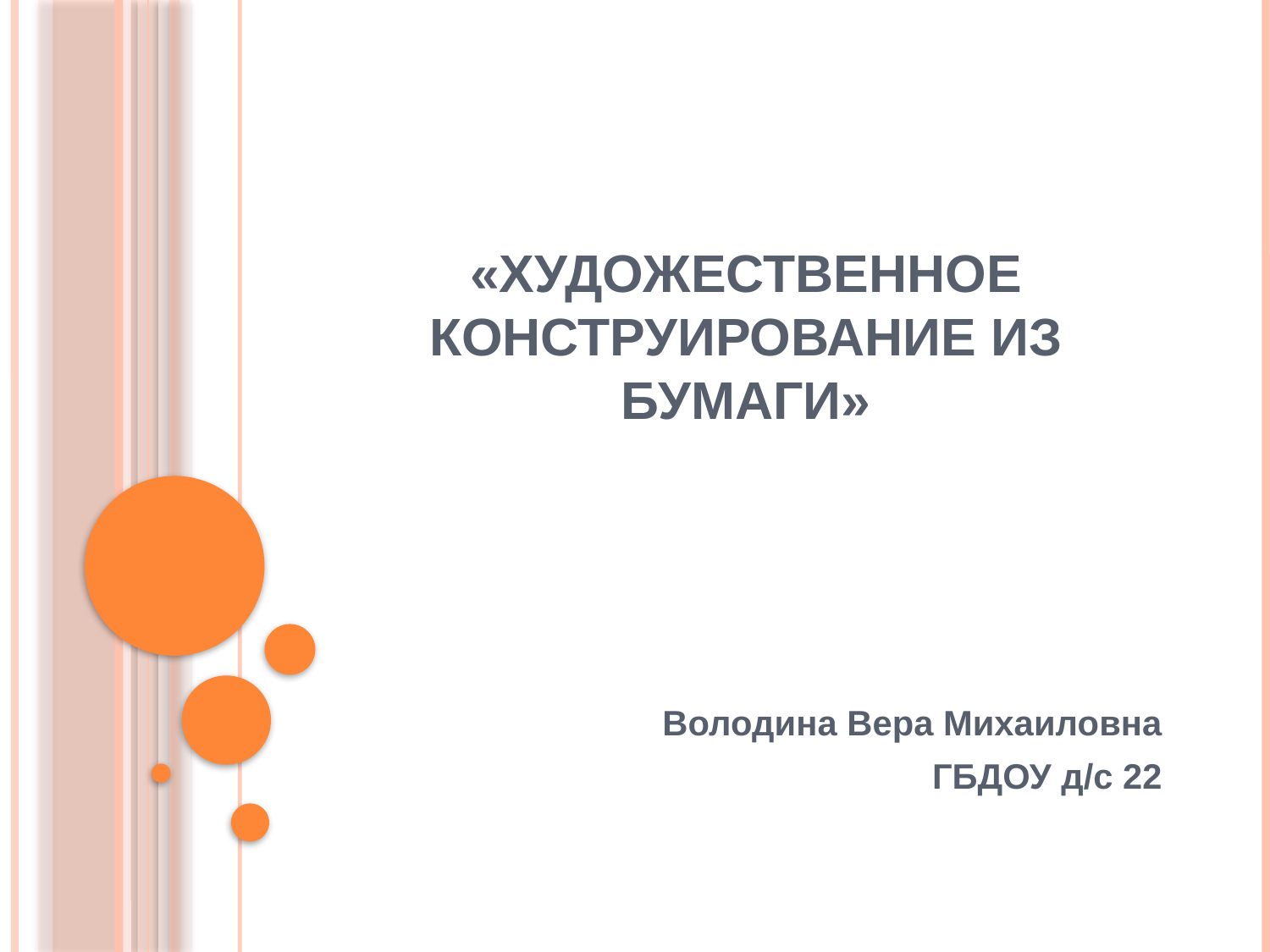

# «Художественное конструирование из бумаги»
Володина Вера Михаиловна
ГБДОУ д/с 22